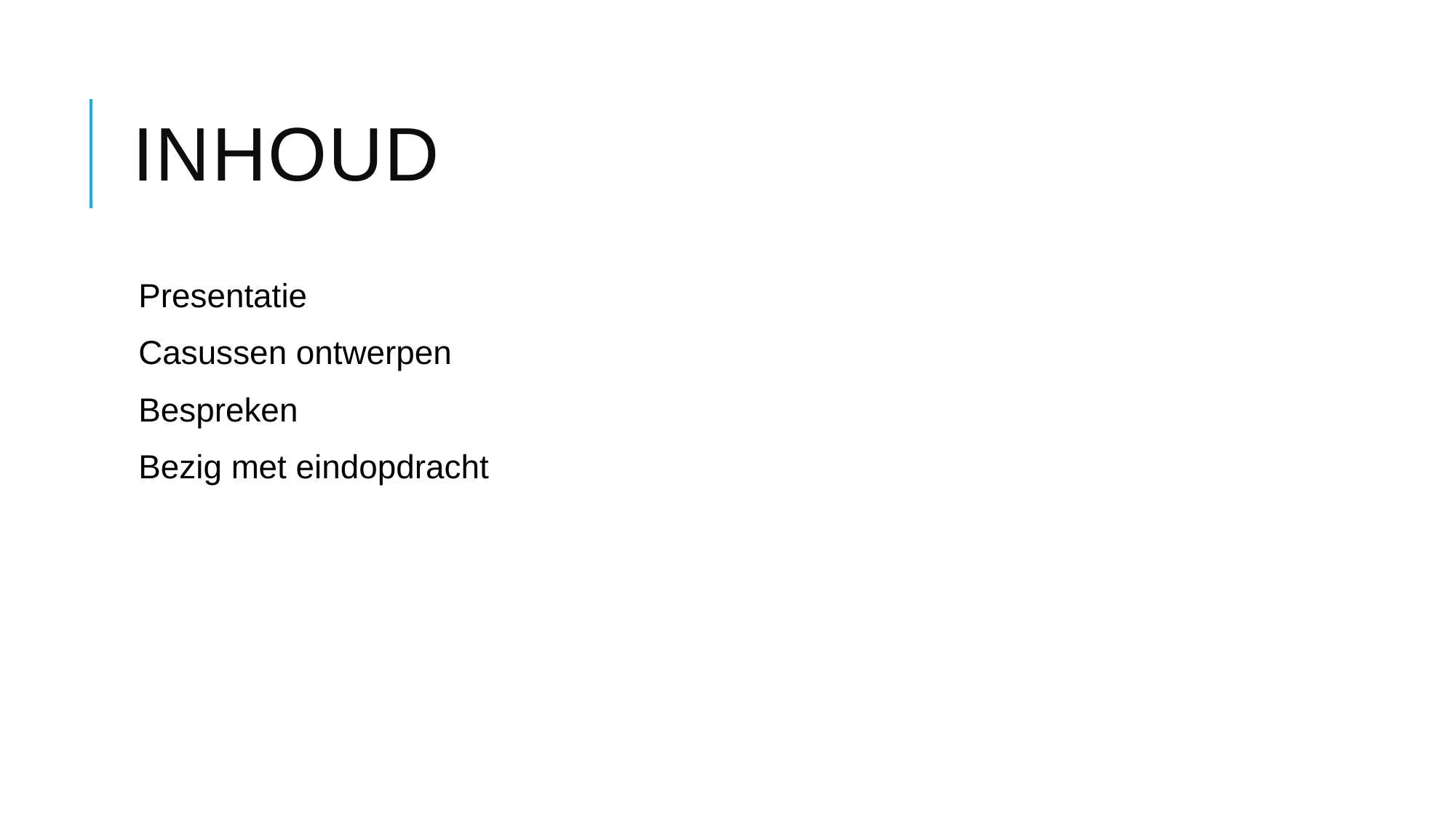

# Inhoud
Presentatie
Casussen ontwerpen
Bespreken
Bezig met eindopdracht